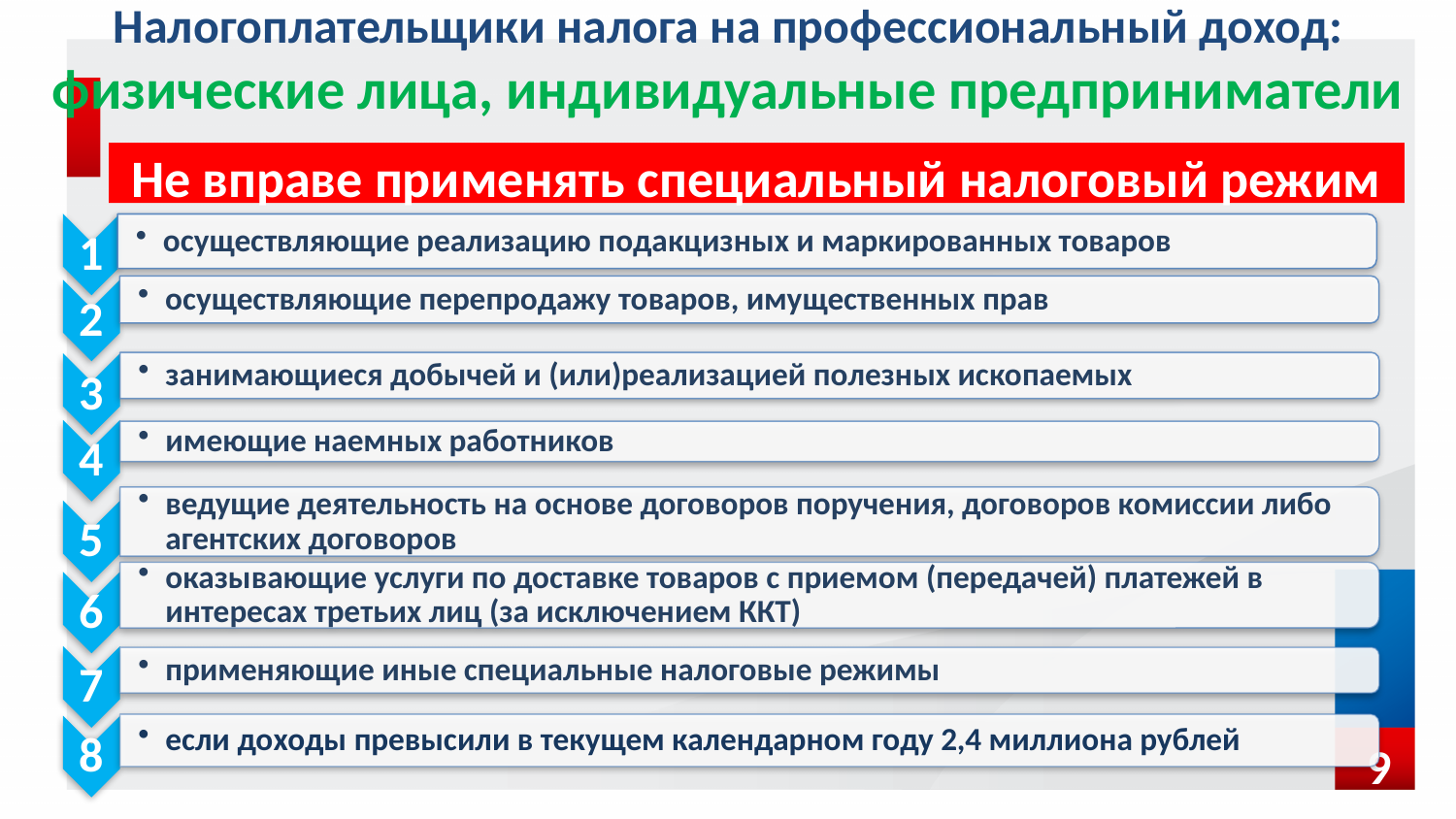

# Налогоплательщики налога на профессиональный доход: физические лица, индивидуальные предприниматели

Не вправе применять специальный налоговый режим
1
осуществляющие реализацию подакцизных и маркированных товаров
2
осуществляющие перепродажу товаров, имущественных прав
3
занимающиеся добычей и (или)реализацией полезных ископаемых
4
имеющие наемных работников
5
ведущие деятельность на основе договоров поручения, договоров комиссии либо агентских договоров
6
оказывающие услуги по доставке товаров с приемом (передачей) платежей в интересах третьих лиц (за исключением ККТ)
7
применяющие иные специальные налоговые режимы
8
если доходы превысили в текущем календарном году 2,4 миллиона рублей

9